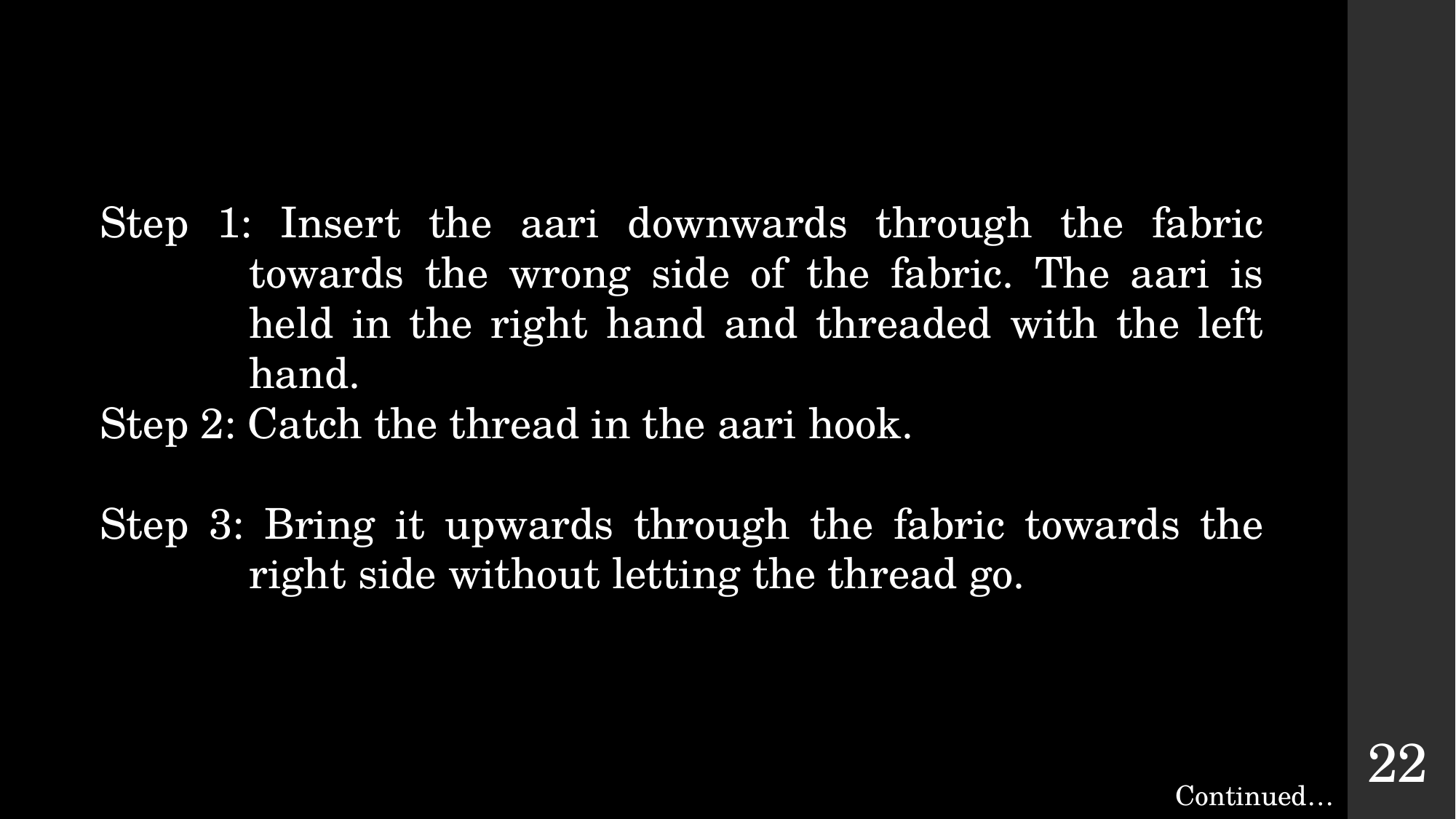

Step 1: Insert the aari downwards through the fabric towards the wrong side of the fabric. The aari is held in the right hand and threaded with the left hand.
Step 2: Catch the thread in the aari hook.

Step 3: Bring it upwards through the fabric towards the right side without letting the thread go.
22
Continued…